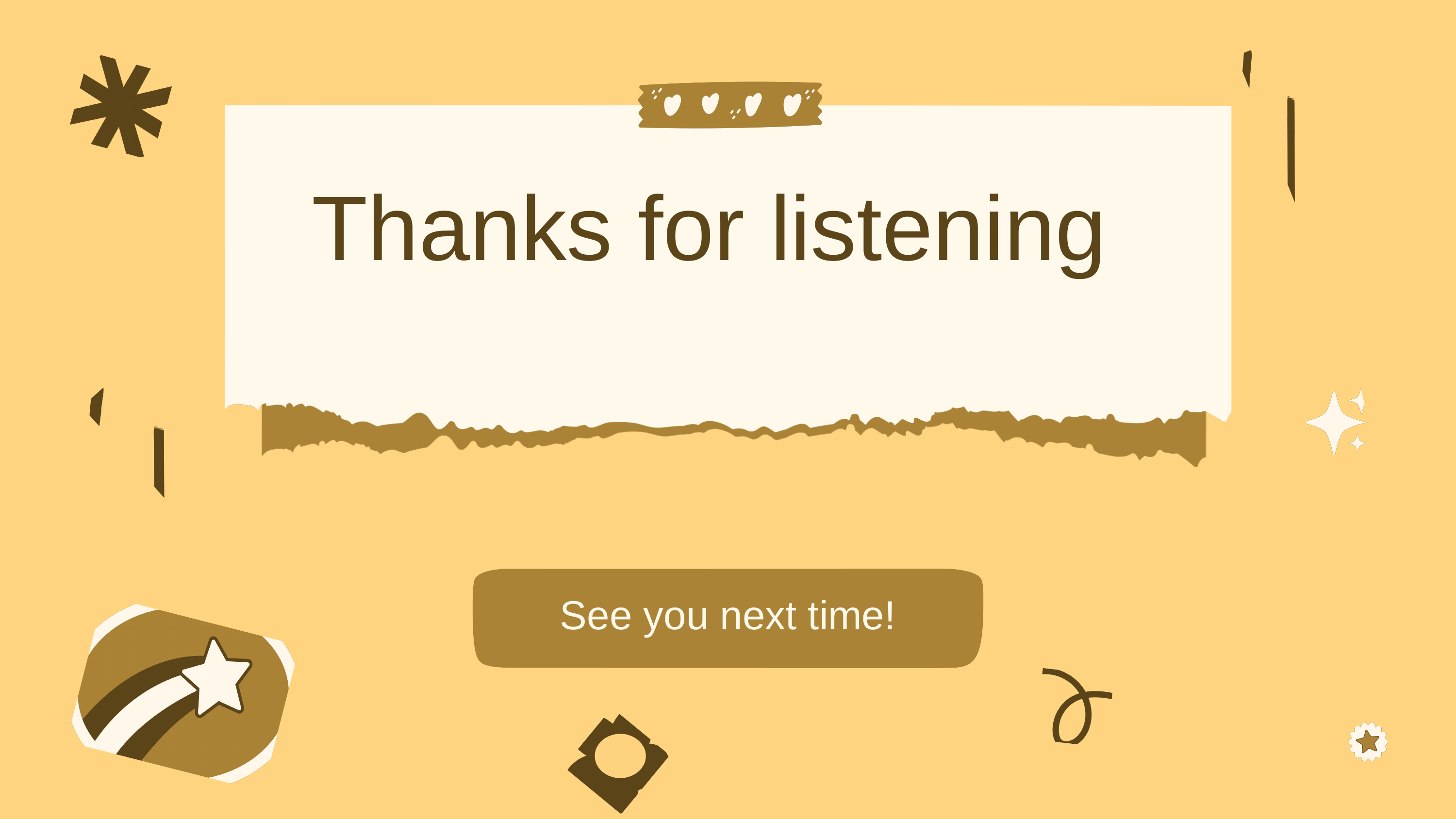

Thanks for listening

See you next time!